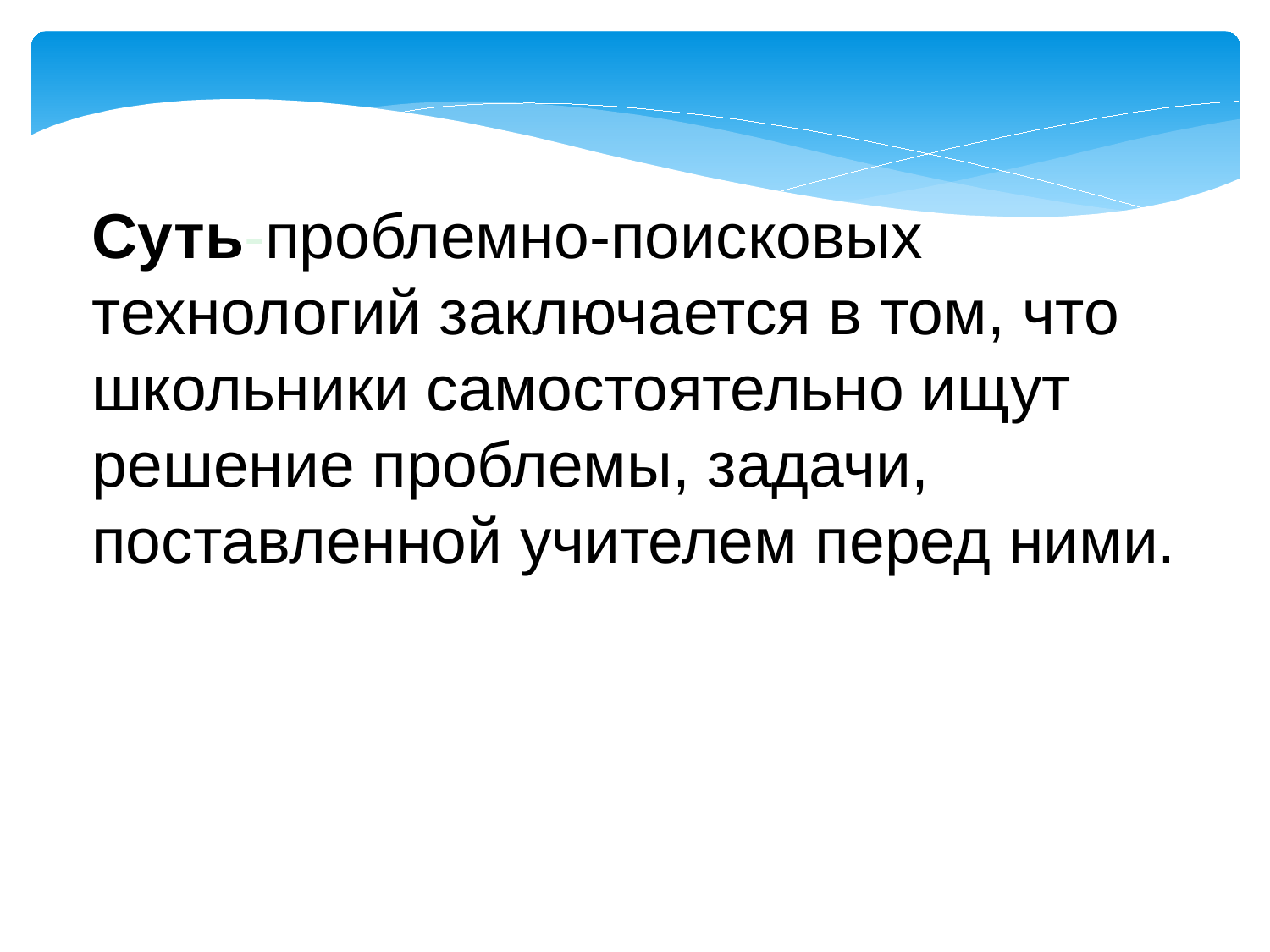

Суть-проблемно-поисковых технологий заключается в том, что школьники самостоятельно ищут решение проблемы, задачи, поставленной учителем перед ними.